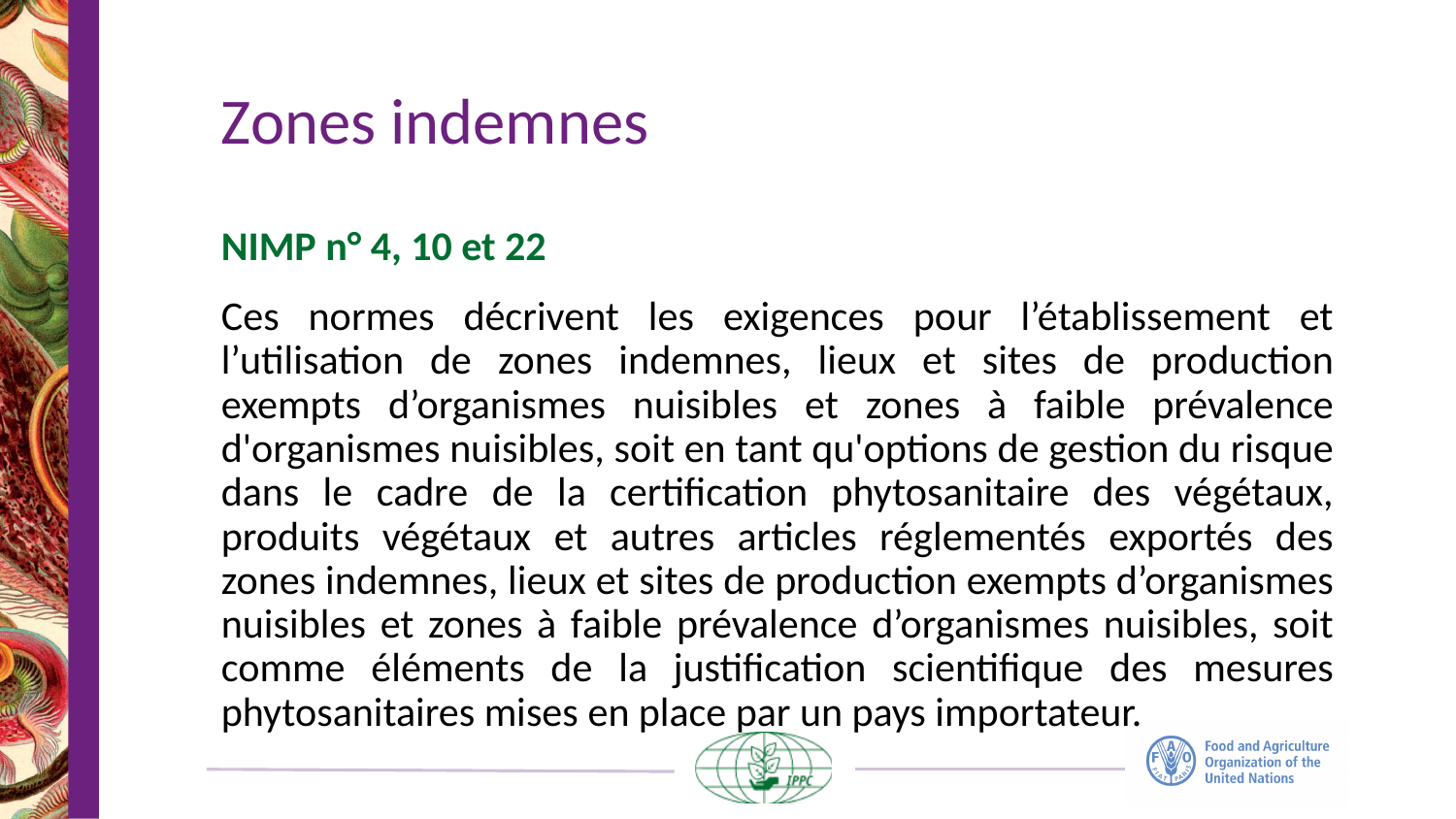

# Zones indemnes
NIMP n° 4, 10 et 22
Ces normes décrivent les exigences pour l’établissement et l’utilisation de zones indemnes, lieux et sites de production exempts d’organismes nuisibles et zones à faible prévalence d'organismes nuisibles, soit en tant qu'options de gestion du risque dans le cadre de la certification phytosanitaire des végétaux, produits végétaux et autres articles réglementés exportés des zones indemnes, lieux et sites de production exempts d’organismes nuisibles et zones à faible prévalence d’organismes nuisibles, soit comme éléments de la justification scientifique des mesures phytosanitaires mises en place par un pays importateur.